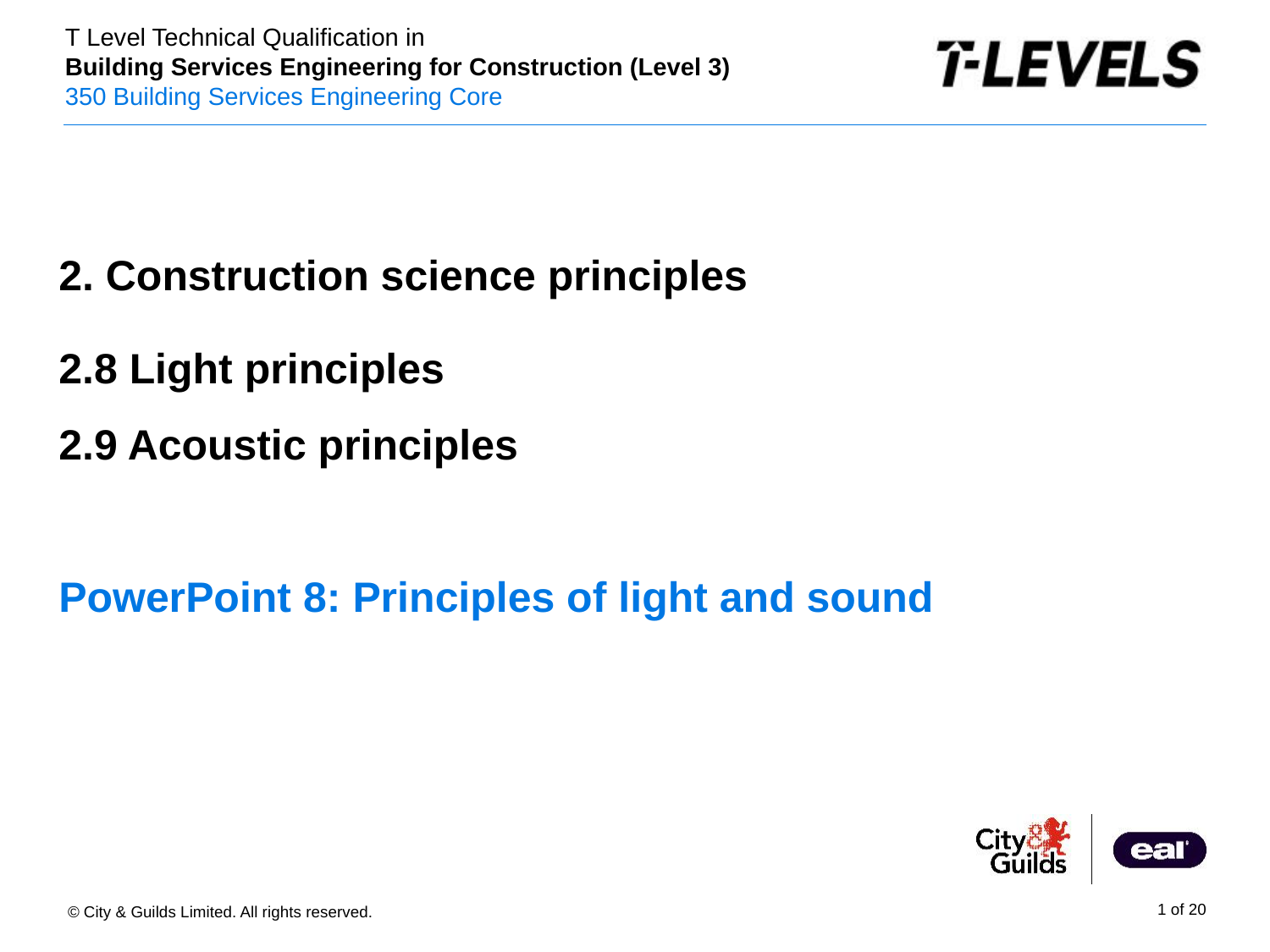

2. Construction science principles

# 2.8 Light principles 2.9 Acoustic principles PowerPoint 8: Principles of light and sound